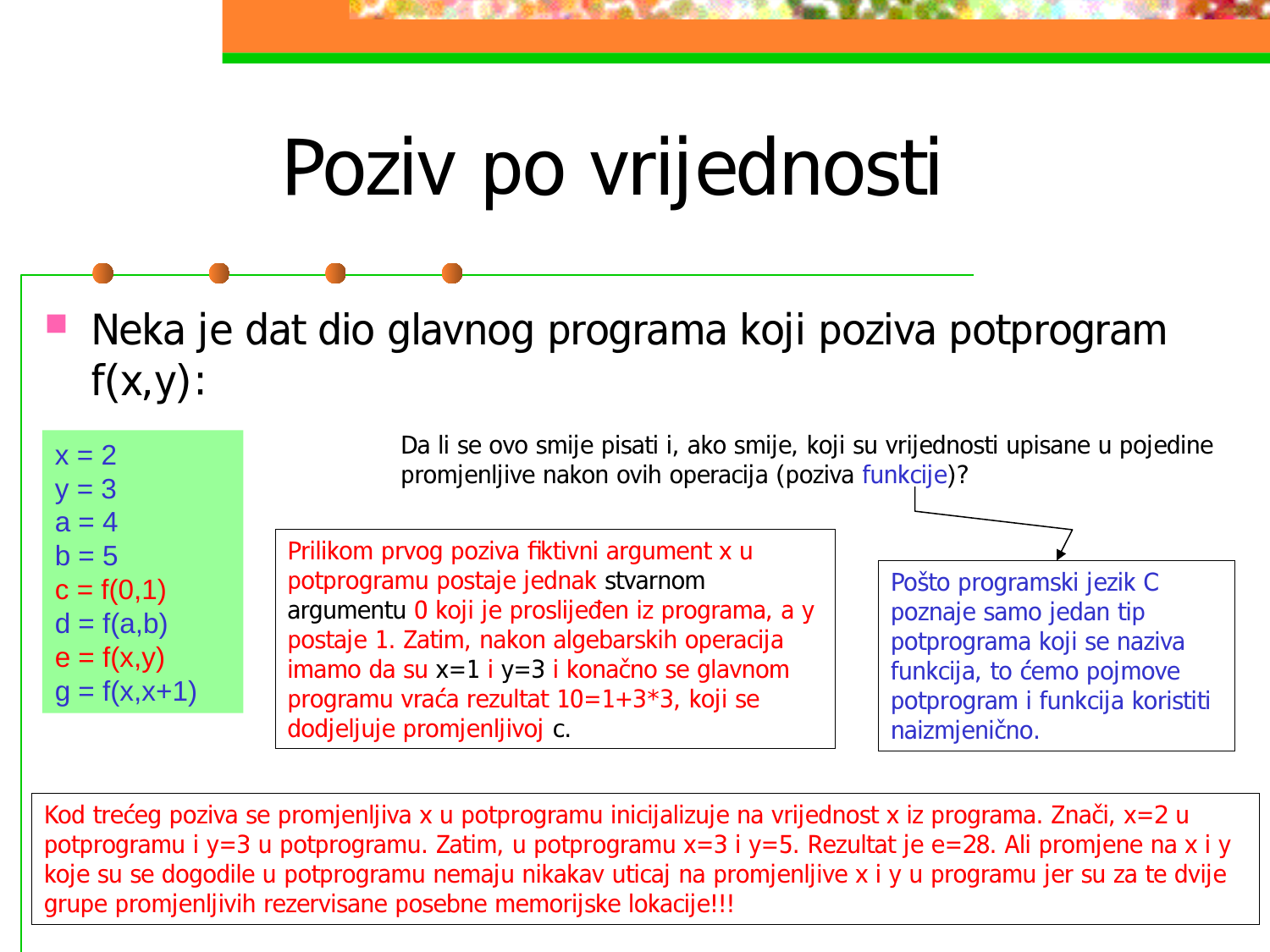

# Poziv po vrijednosti
Neka je dat dio glavnog programa koji poziva potprogram f(x,y):
Da li se ovo smije pisati i, ako smije, koji su vrijednosti upisane u pojedine promjenljive nakon ovih operacija (poziva funkcije)?
x = 2
y = 3
a = 4
b = 5
c = f(0,1)
d = f(a,b)
e = f(x,y)
g = f(x,x+1)

Prilikom prvog poziva fiktivni argument x u potprogramu postaje jednak stvarnom argumentu 0 koji je proslijeđen iz programa, a y postaje 1. Zatim, nakon algebarskih operacija imamo da su x=1 i y=3 i konačno se glavnom programu vraća rezultat 10=1+3*3, koji se dodjeljuje promjenljivoj c.
Pošto programski jezik C poznaje samo jedan tip potprograma koji se naziva funkcija, to ćemo pojmove potprogram i funkcija koristiti naizmjenično.
Kod trećeg poziva se promjenljiva x u potprogramu inicijalizuje na vrijednost x iz programa. Znači, x=2 u potprogramu i y=3 u potprogramu. Zatim, u potprogramu x=3 i y=5. Rezultat je e=28. Ali promjene na x i y koje su se dogodile u potprogramu nemaju nikakav uticaj na promjenljive x i y u programu jer su za te dvije grupe promjenljivih rezervisane posebne memorijske lokacije!!!